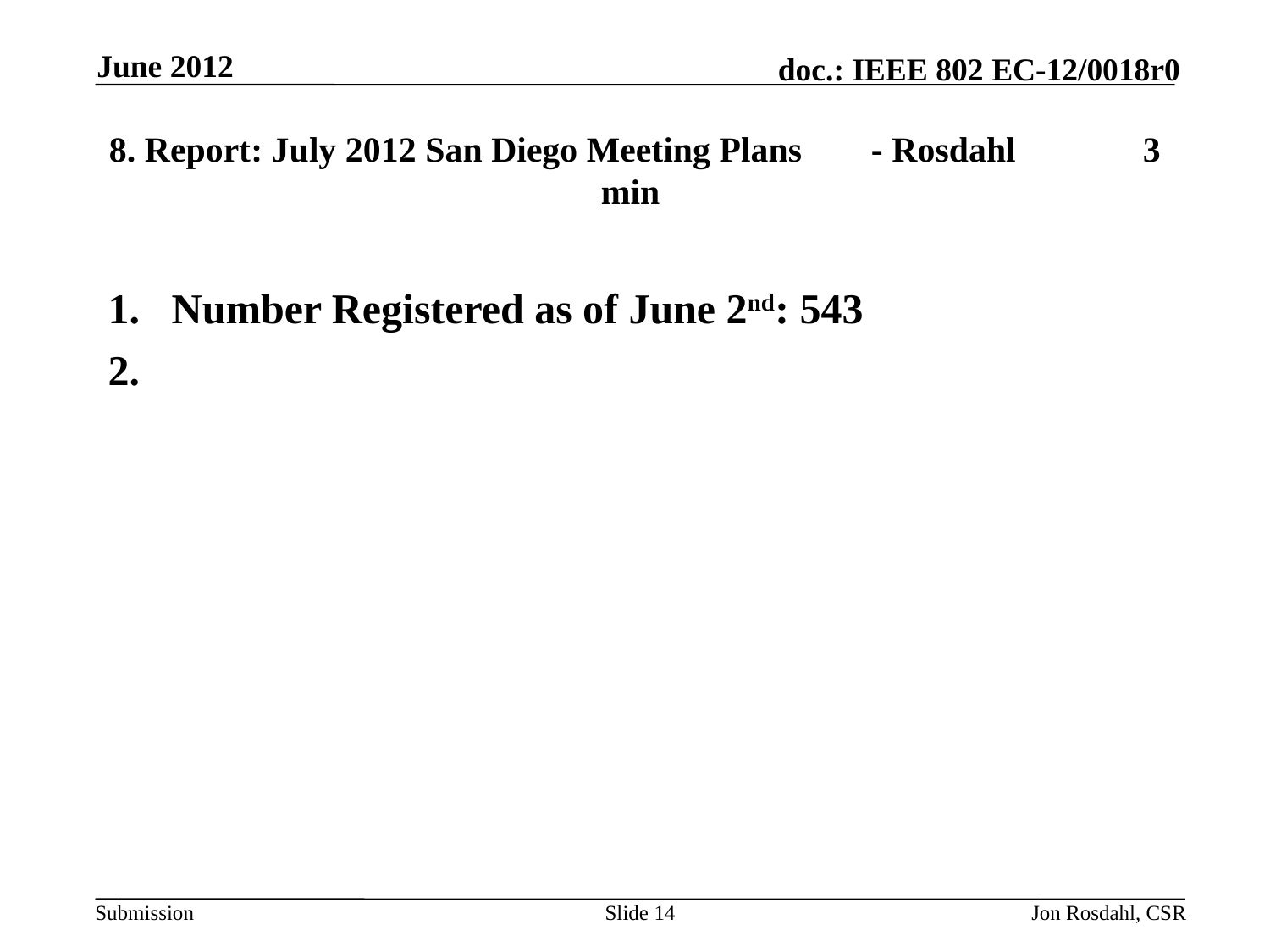

June 2012
# 8. Report: July 2012 San Diego Meeting Plans	- Rosdahl	  3 min
Number Registered as of June 2nd: 543

Slide 14
Jon Rosdahl, CSR